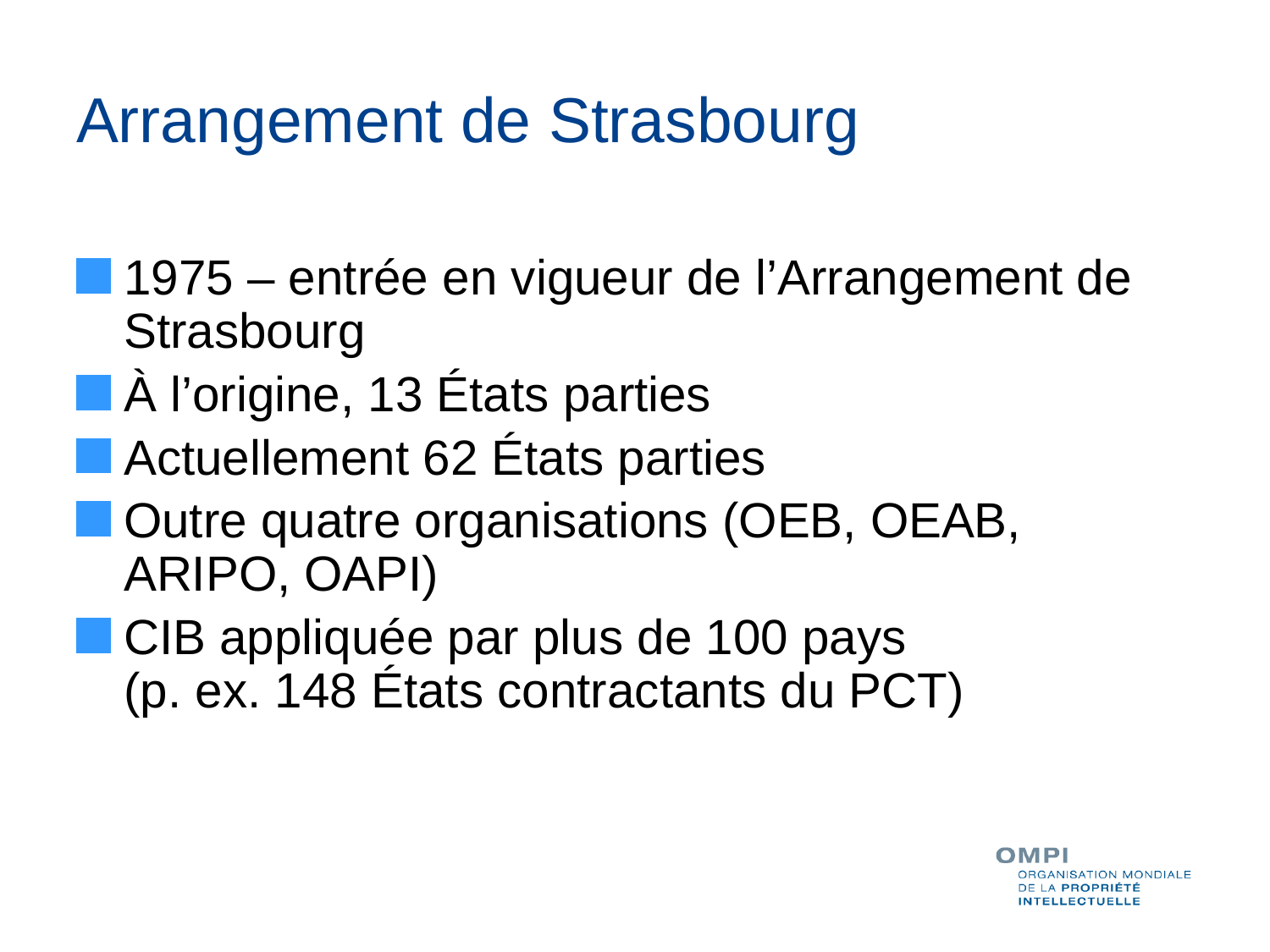

# Arrangement de Strasbourg
1975 – entrée en vigueur de l’Arrangement de Strasbourg
À l’origine, 13 États parties
Actuellement 62 États parties
Outre quatre organisations (OEB, OEAB, ARIPO, OAPI)
CIB appliquée par plus de 100 pays
(p. ex. 148 États contractants du PCT)